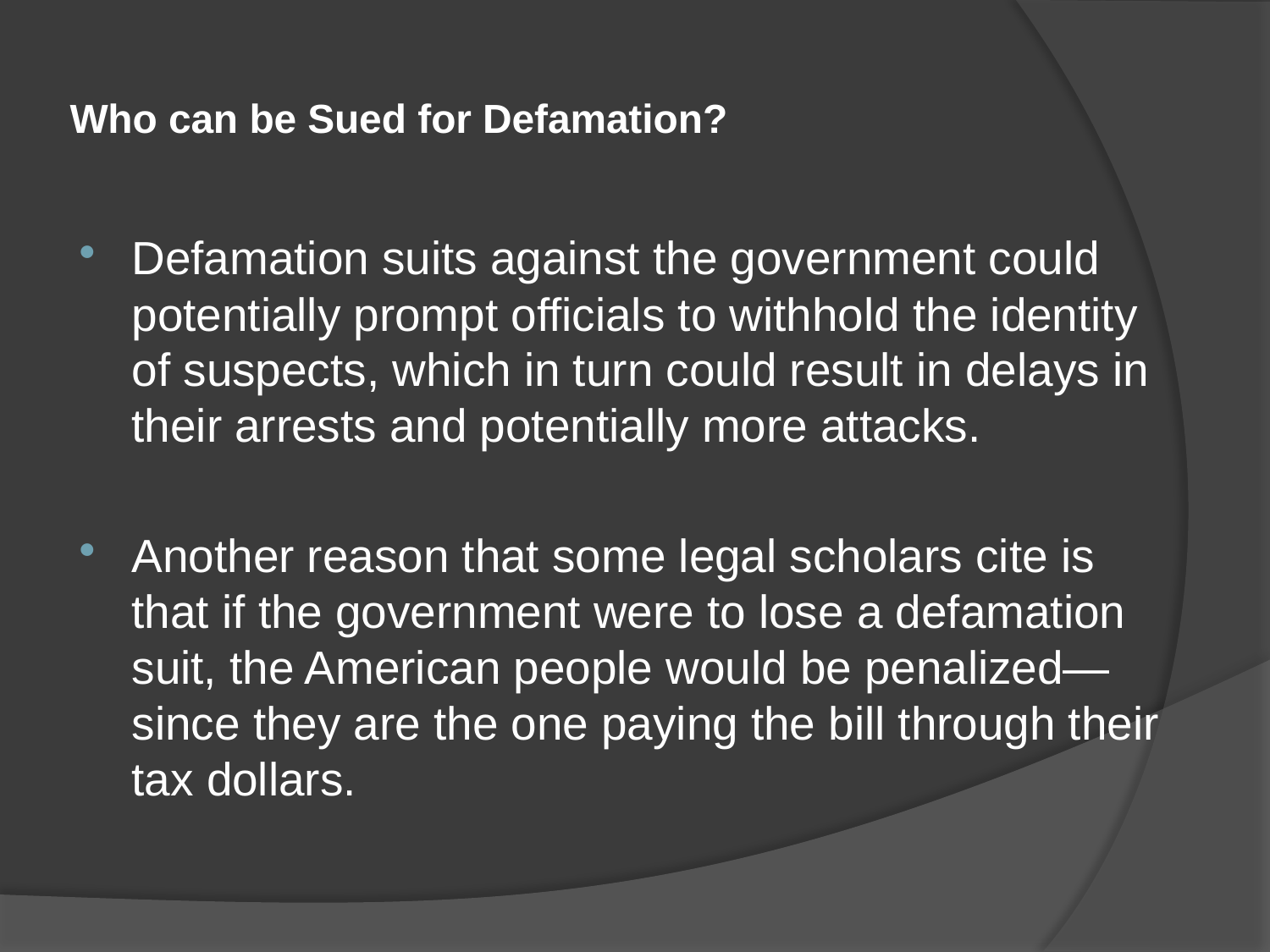

# Who can be Sued for Defamation?
Defamation suits against the government could potentially prompt officials to withhold the identity of suspects, which in turn could result in delays in their arrests and potentially more attacks.

Another reason that some legal scholars cite is that if the government were to lose a defamation suit, the American people would be penalized—since they are the one paying the bill through their tax dollars.